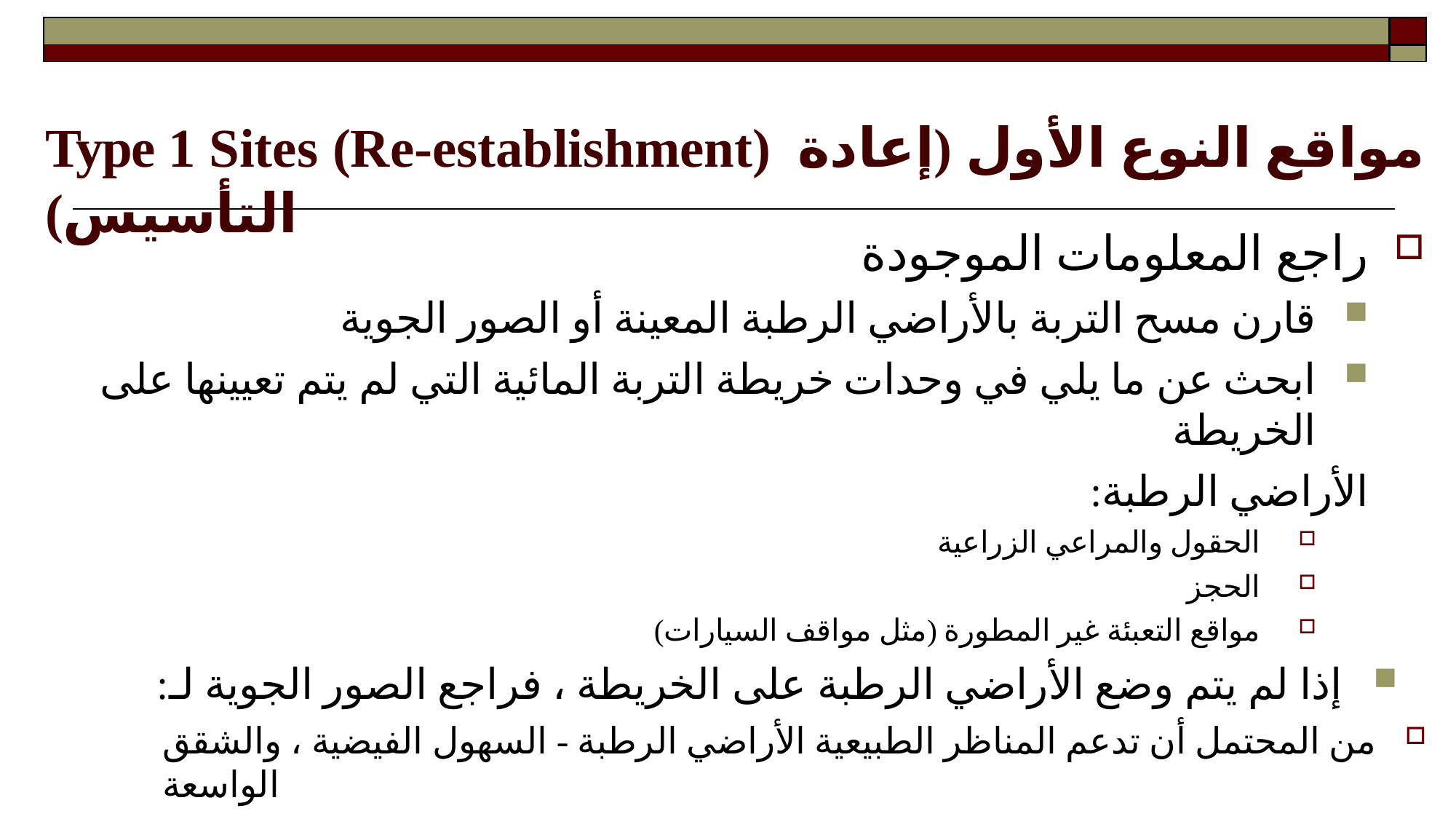

|  |  |
| --- | --- |
|  |  |
# Type 1 Sites (Re-establishment)  مواقع النوع الأول (إعادة التأسيس)
راجع المعلومات الموجودة
قارن مسح التربة بالأراضي الرطبة المعينة أو الصور الجوية
ابحث عن ما يلي في وحدات خريطة التربة المائية التي لم يتم تعيينها على الخريطة
الأراضي الرطبة:
الحقول والمراعي الزراعية
الحجز
مواقع التعبئة غير المطورة (مثل مواقف السيارات)
إذا لم يتم وضع الأراضي الرطبة على الخريطة ، فراجع الصور الجوية لـ:
من المحتمل أن تدعم المناظر الطبيعية الأراضي الرطبة - السهول الفيضية ، والشقق الواسعة
ثم تحقق من نوع التربة